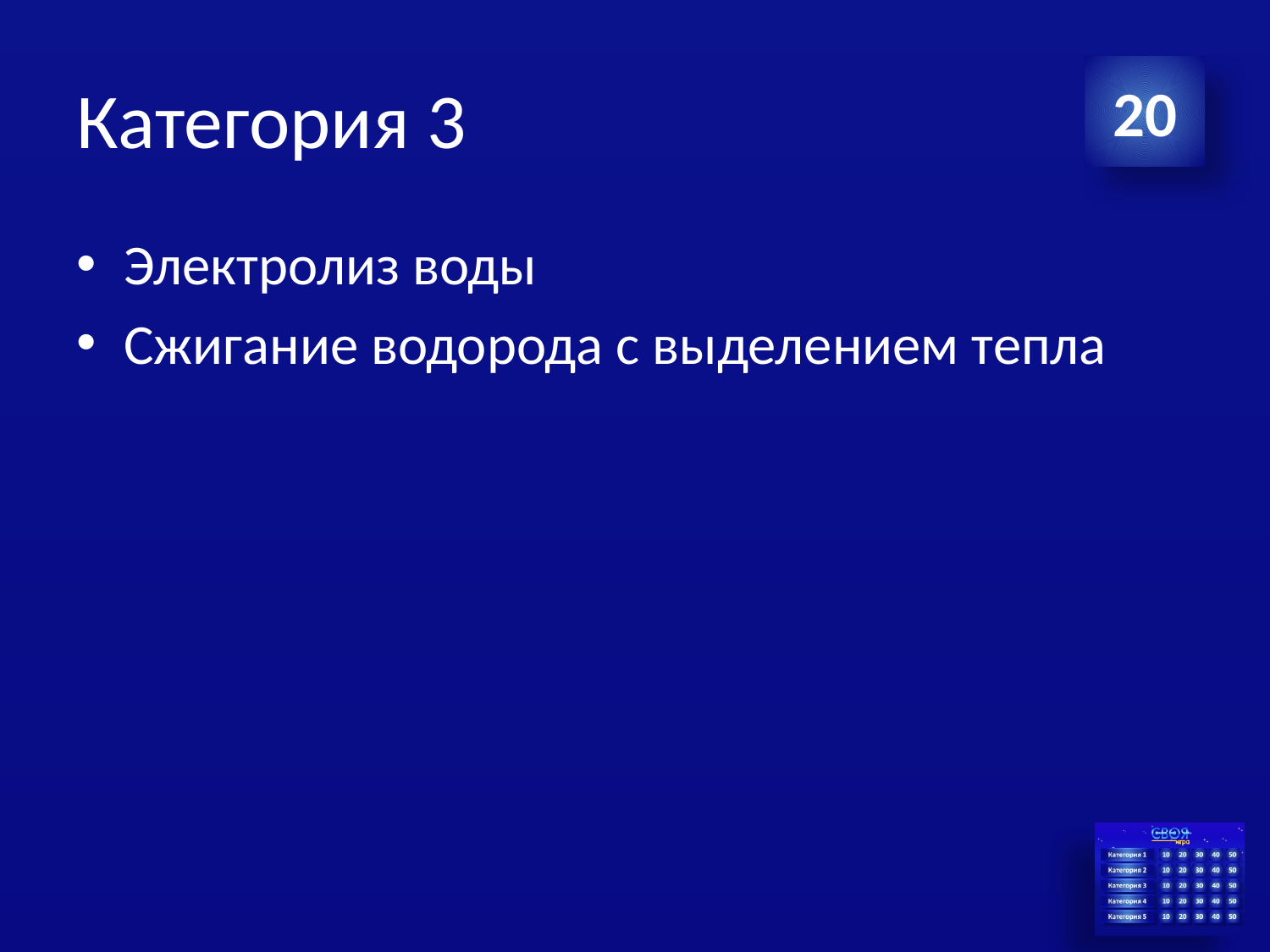

# Категория 3
20
Электролиз воды
Сжигание водорода с выделением тепла